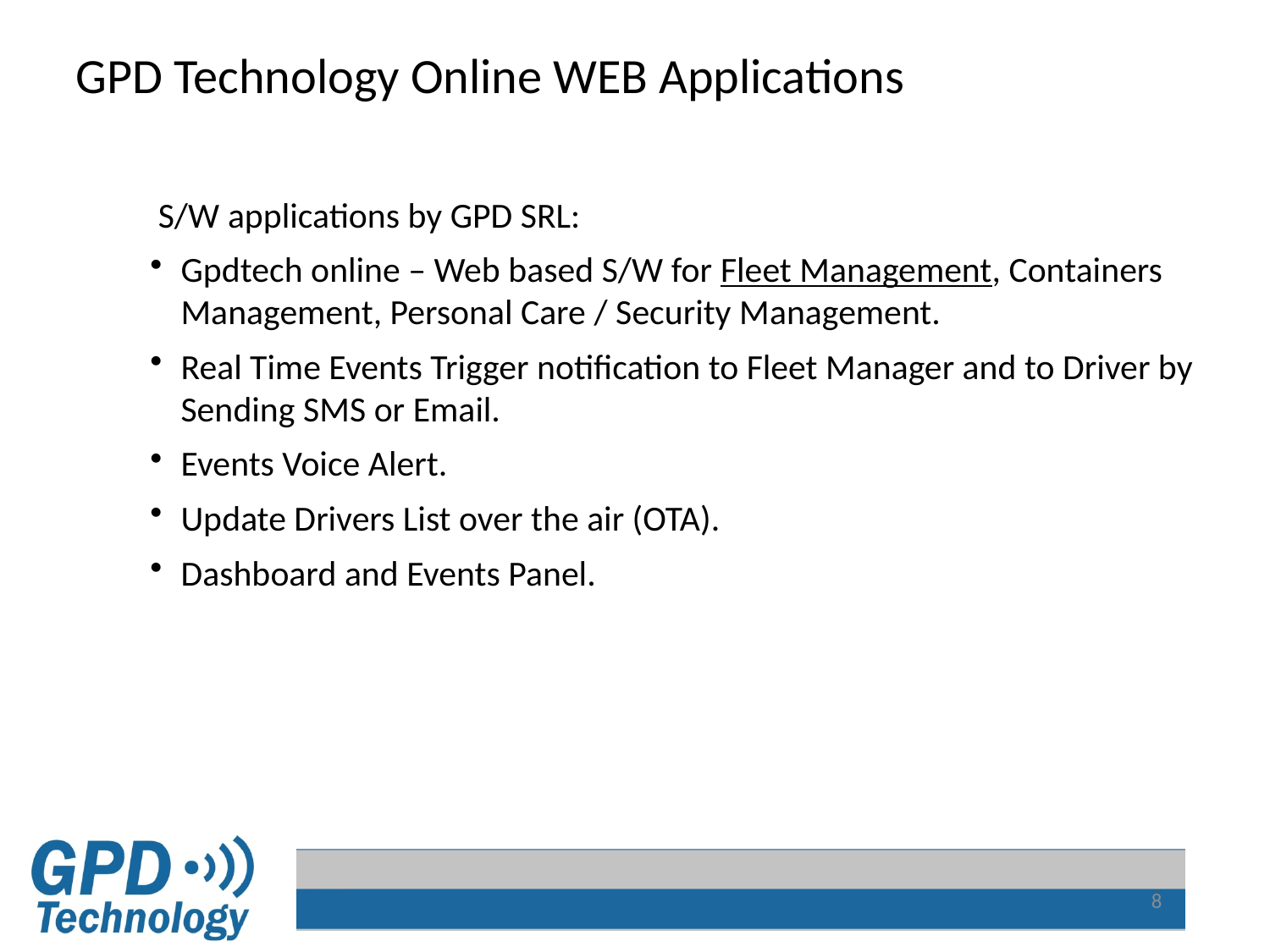

# GPD Technology Online WEB Applications
 S/W applications by GPD SRL:
Gpdtech online – Web based S/W for Fleet Management, Containers Management, Personal Care / Security Management.
Real Time Events Trigger notification to Fleet Manager and to Driver by Sending SMS or Email.
Events Voice Alert.
Update Drivers List over the air (OTA).
Dashboard and Events Panel.

8